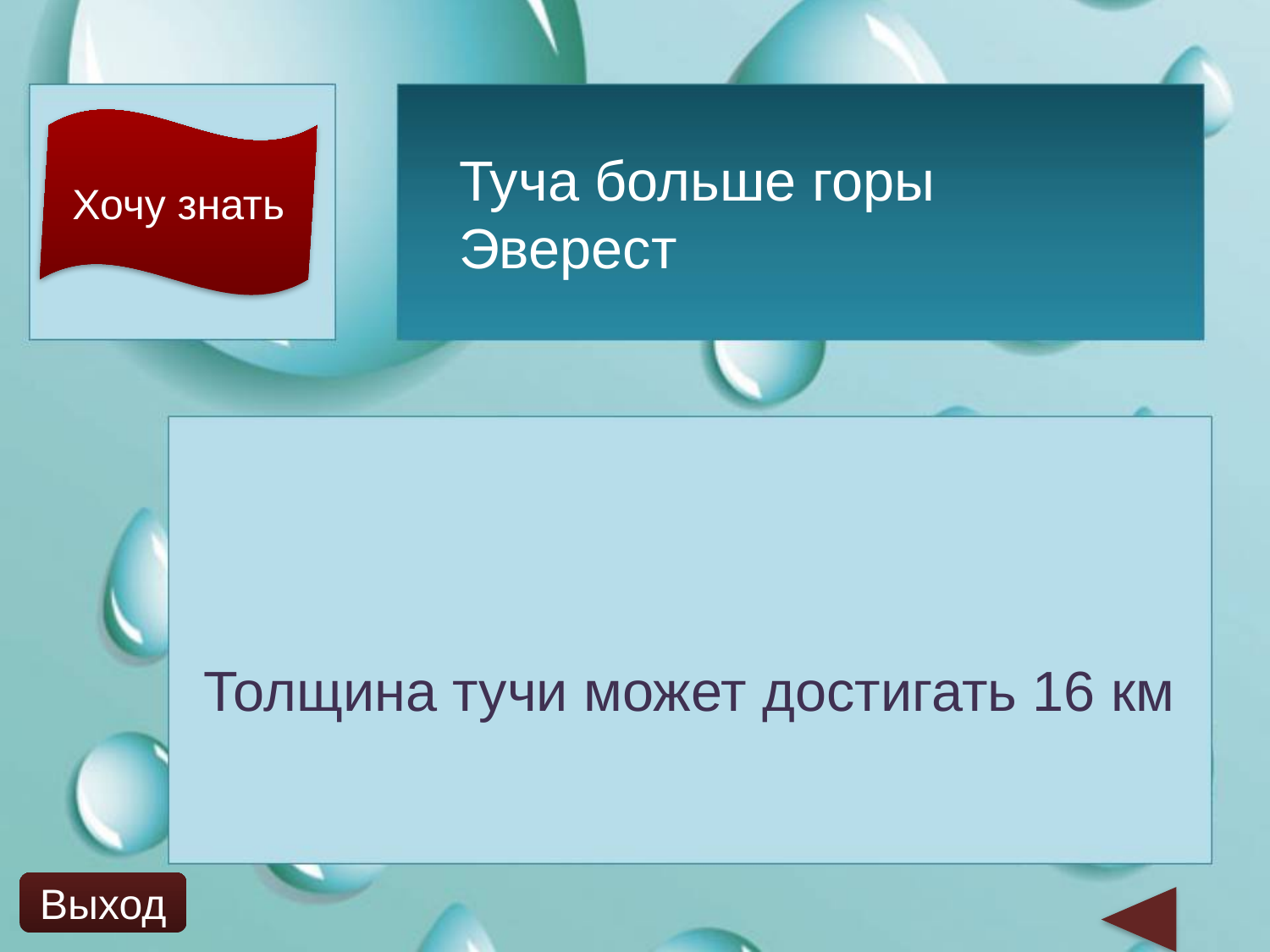

Хочу знать
Туча больше горы Эверест
Толщина тучи может достигать 16 км
Выход